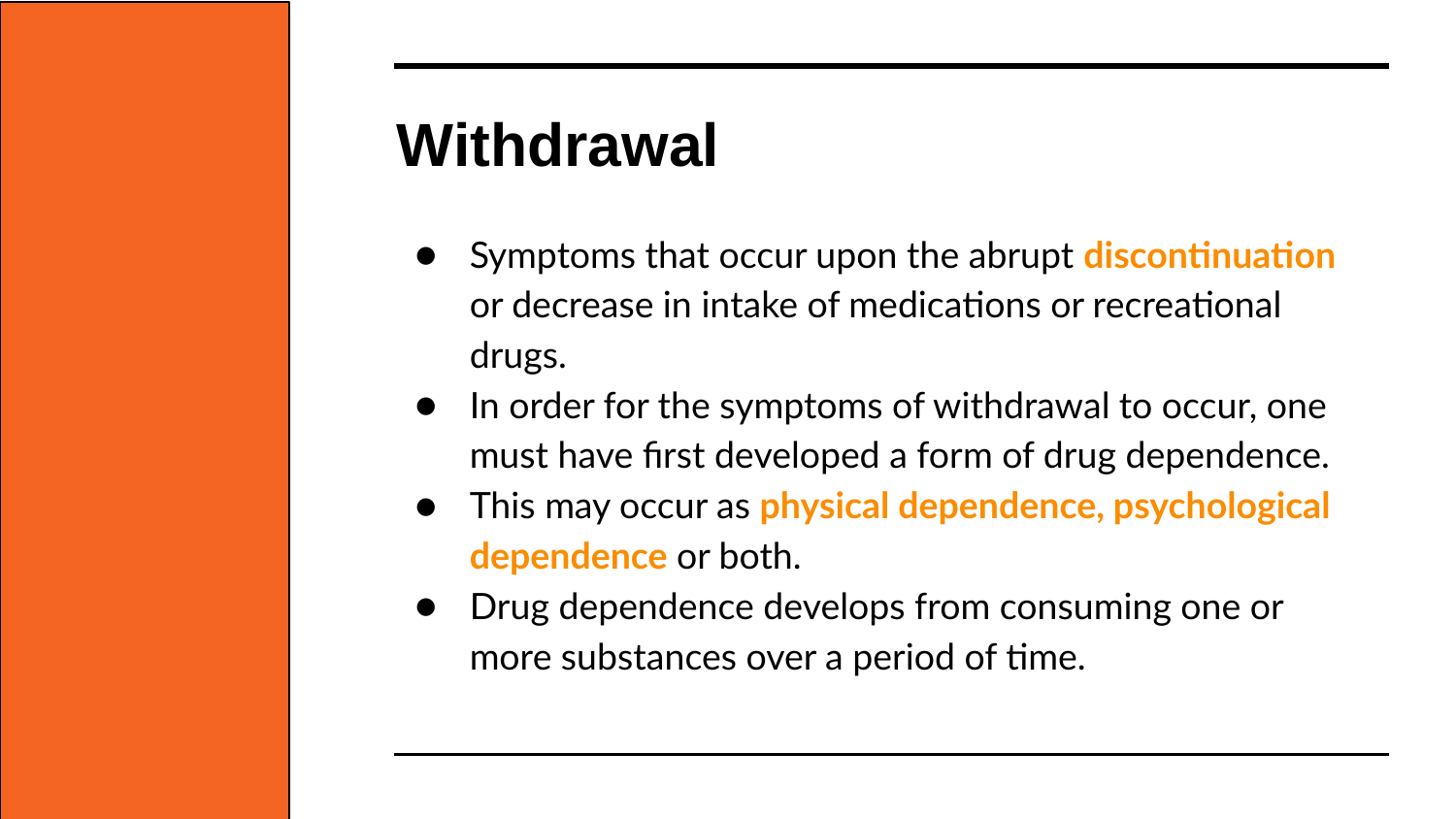

# Withdrawal
Symptoms that occur upon the abrupt discontinuation or decrease in intake of medications or recreational drugs.
In order for the symptoms of withdrawal to occur, one must have first developed a form of drug dependence.
This may occur as physical dependence, psychological dependence or both.
Drug dependence develops from consuming one or more substances over a period of time.